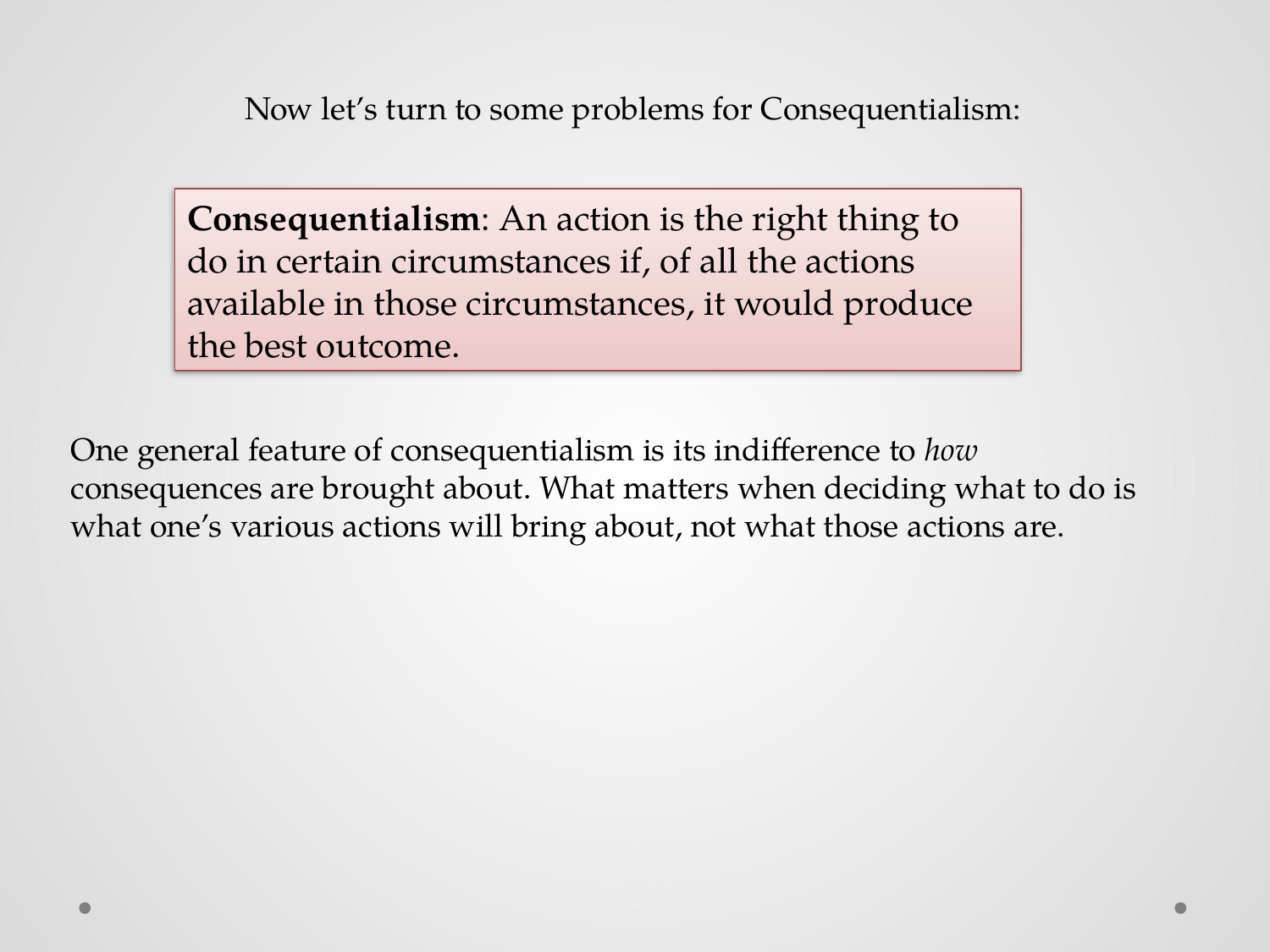

Now let’s turn to some problems for Consequentialism:
Consequentialism: An action is the right thing to do in certain circumstances if, of all the actions available in those circumstances, it would produce the best outcome.
One general feature of consequentialism is its indifference to how consequences are brought about. What matters when deciding what to do is what one’s various actions will bring about, not what those actions are.